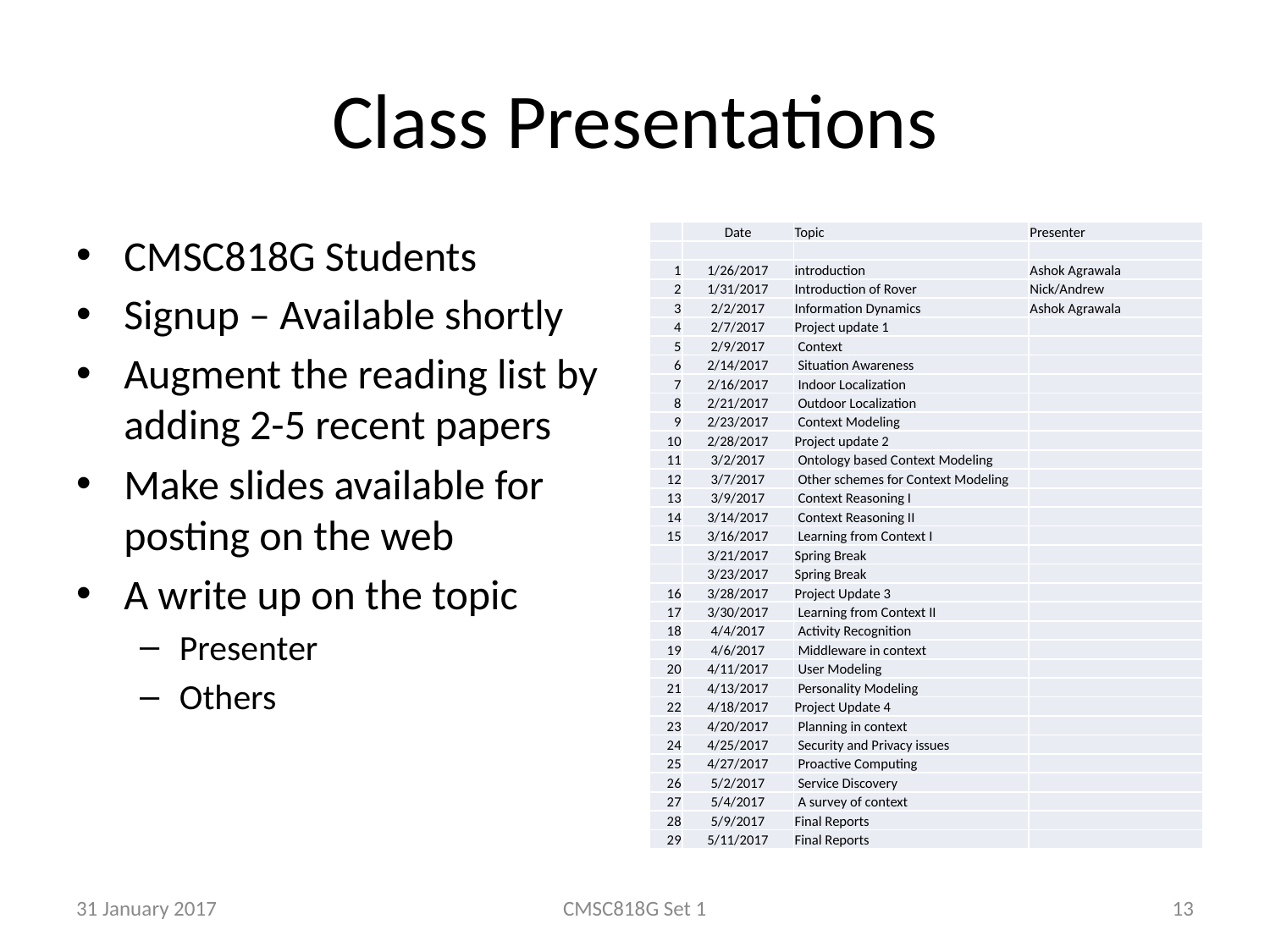

# Class Presentations
CMSC818G Students
Signup – Available shortly
Augment the reading list by adding 2-5 recent papers
Make slides available for posting on the web
A write up on the topic
Presenter
Others
|  | Date | Topic | Presenter |
| --- | --- | --- | --- |
|  |  |  |  |
| 1 | 1/26/2017 | introduction | Ashok Agrawala |
| 2 | 1/31/2017 | Introduction of Rover | Nick/Andrew |
| 3 | 2/2/2017 | Information Dynamics | Ashok Agrawala |
| 4 | 2/7/2017 | Project update 1 |  |
| 5 | 2/9/2017 | Context |  |
| 6 | 2/14/2017 | Situation Awareness |  |
| 7 | 2/16/2017 | Indoor Localization |  |
| 8 | 2/21/2017 | Outdoor Localization |  |
| 9 | 2/23/2017 | Context Modeling |  |
| 10 | 2/28/2017 | Project update 2 |  |
| 11 | 3/2/2017 | Ontology based Context Modeling |  |
| 12 | 3/7/2017 | Other schemes for Context Modeling |  |
| 13 | 3/9/2017 | Context Reasoning I |  |
| 14 | 3/14/2017 | Context Reasoning II |  |
| 15 | 3/16/2017 | Learning from Context I |  |
|  | 3/21/2017 | Spring Break |  |
|  | 3/23/2017 | Spring Break |  |
| 16 | 3/28/2017 | Project Update 3 |  |
| 17 | 3/30/2017 | Learning from Context II |  |
| 18 | 4/4/2017 | Activity Recognition |  |
| 19 | 4/6/2017 | Middleware in context |  |
| 20 | 4/11/2017 | User Modeling |  |
| 21 | 4/13/2017 | Personality Modeling |  |
| 22 | 4/18/2017 | Project Update 4 |  |
| 23 | 4/20/2017 | Planning in context |  |
| 24 | 4/25/2017 | Security and Privacy issues |  |
| 25 | 4/27/2017 | Proactive Computing |  |
| 26 | 5/2/2017 | Service Discovery |  |
| 27 | 5/4/2017 | A survey of context |  |
| 28 | 5/9/2017 | Final Reports |  |
| 29 | 5/11/2017 | Final Reports |  |
31 January 2017
CMSC818G Set 1
13